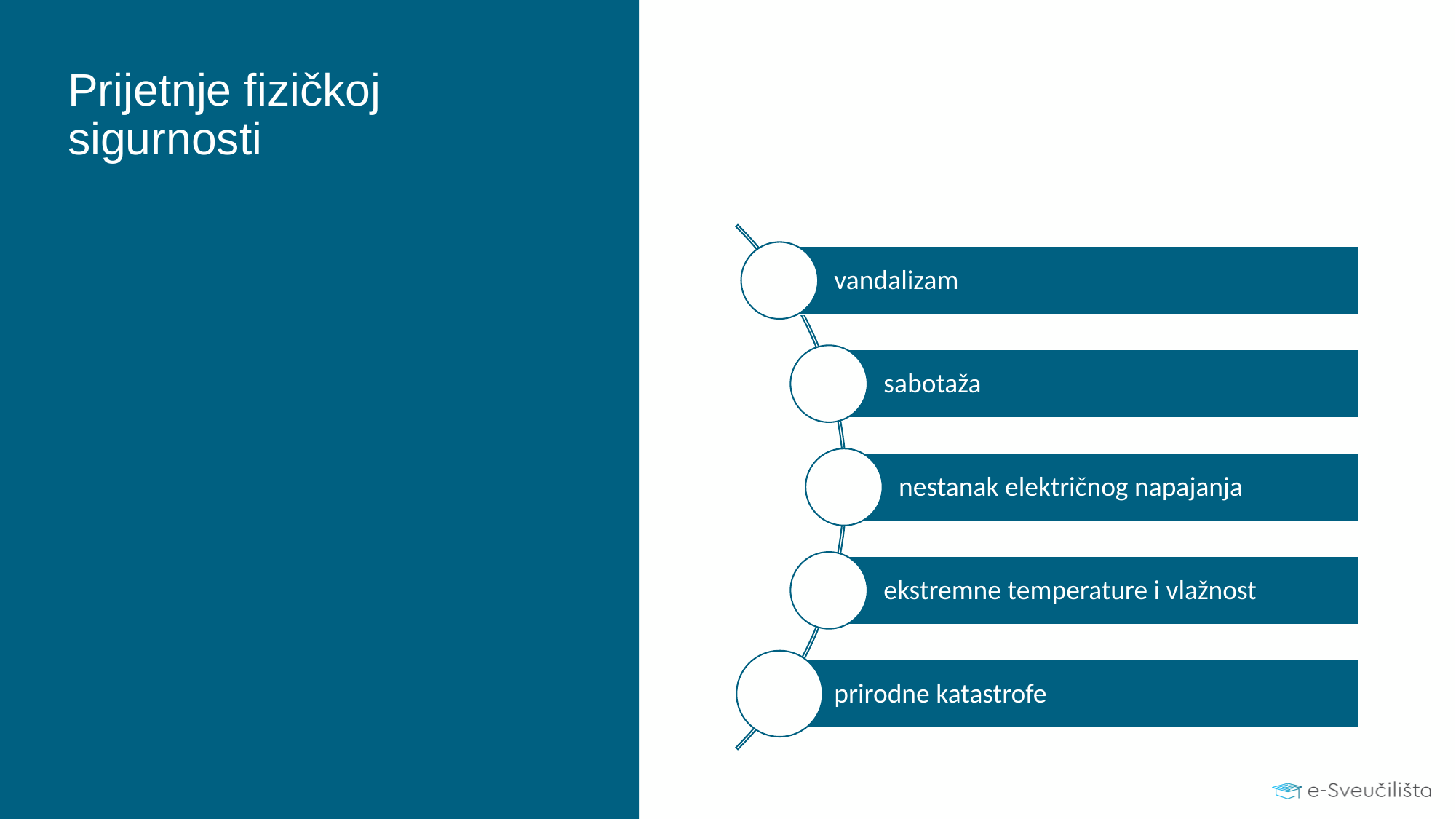

# Prijetnje fizičkoj sigurnosti

vandalizam

sabotaža

nestanak električnog napajanja

ekstremne temperature i vlažnost

prirodne katastrofe